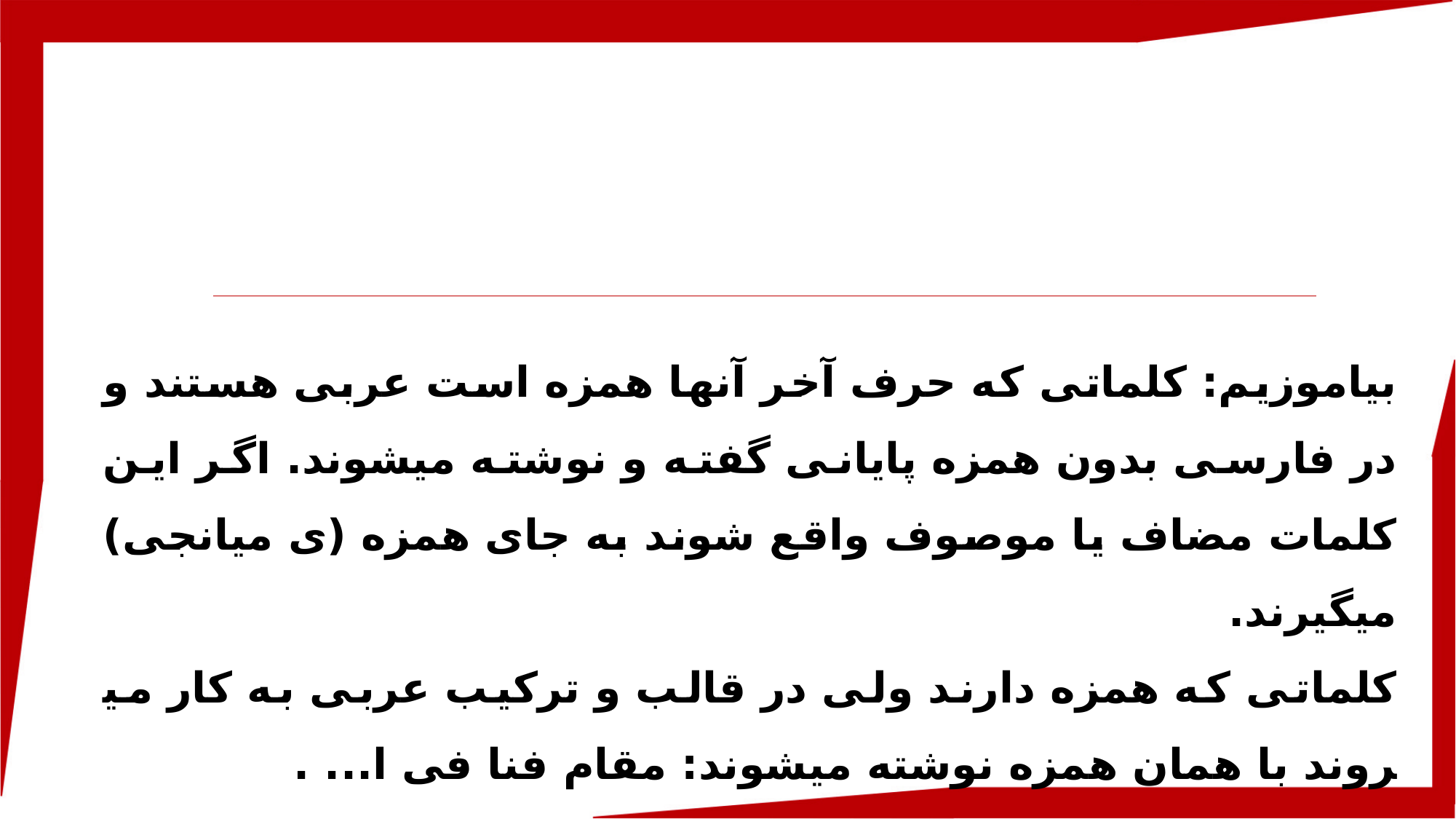

بیاموزیم: کلماتی که حرف آخر آن­ها همزه است عربی هستند و در فارسی بدون همزه پایانی گفته و نوشته می­شوند. اگر این کلمات مضاف یا موصوف واقع شوند به جای همزه (ی میانجی) می­گیرند.
کلماتی که همزه دارند ولی در قالب و ترکیب عربی به کار می­روند با همان همزه نوشته می­شوند: مقام فنا فی ا... .